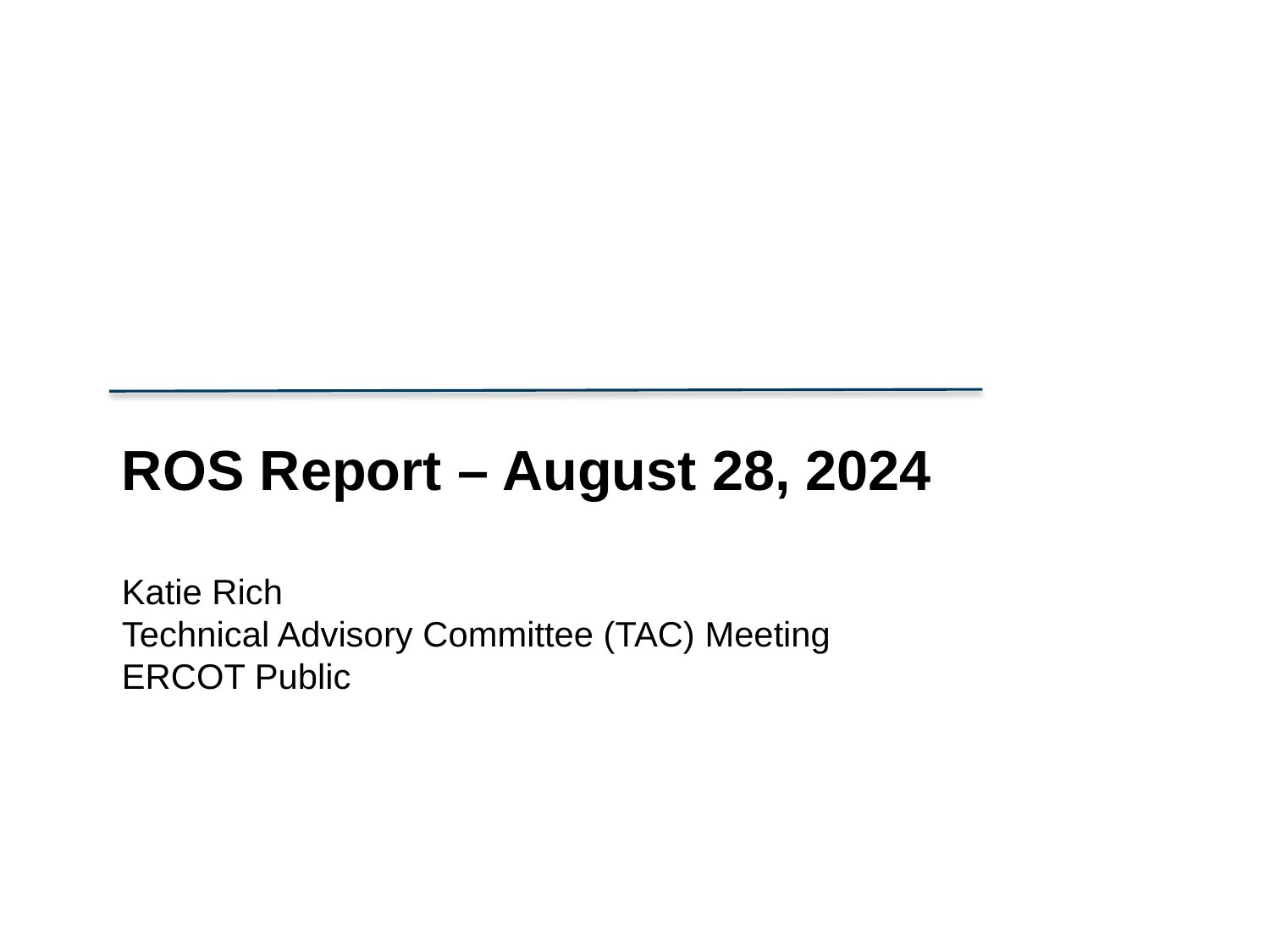

ROS Report – August 28, 2024

Katie Rich
Technical Advisory Committee (TAC) Meeting
ERCOT Public